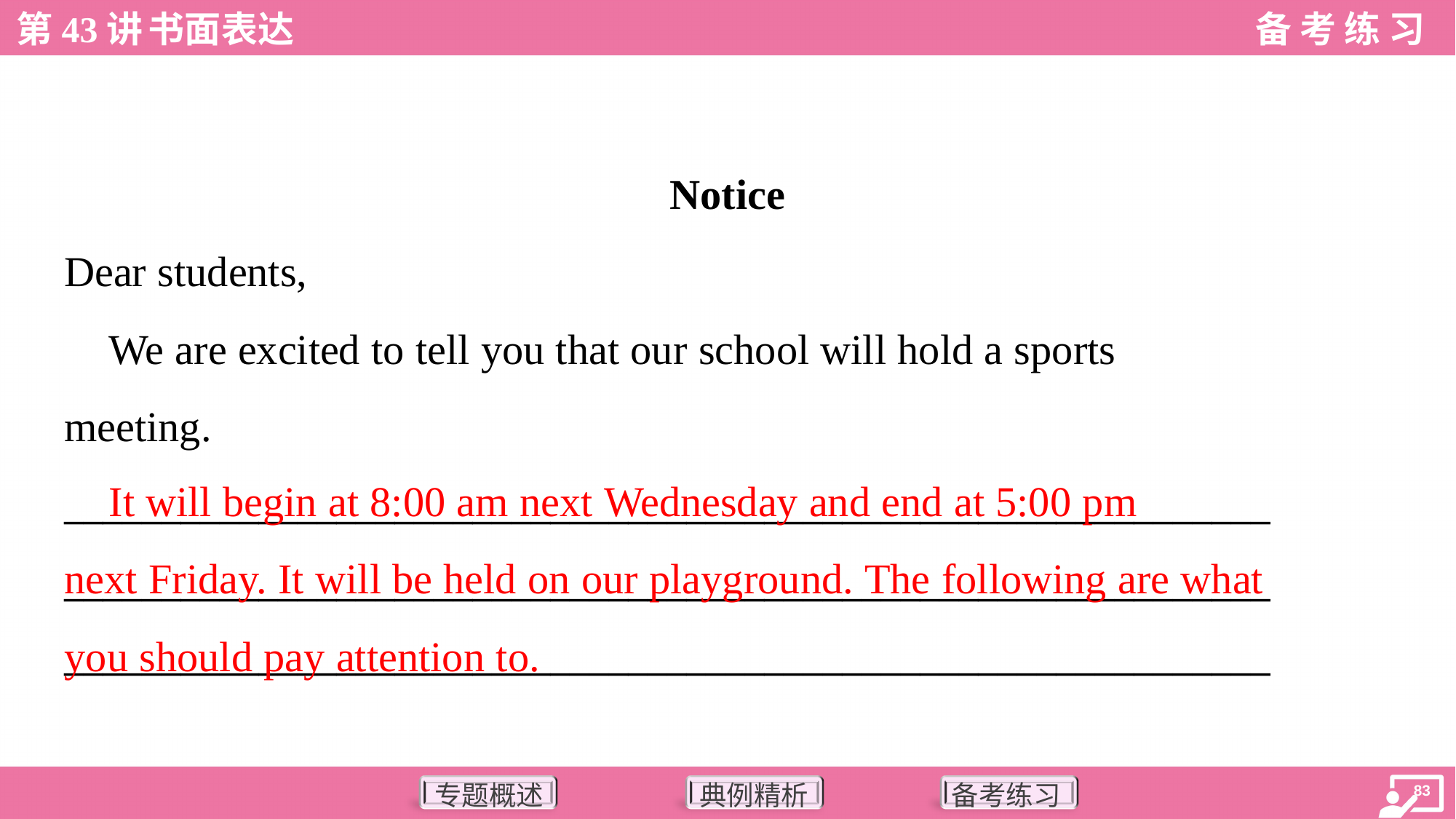

Notice
Dear students,
    We are excited to tell you that our school will hold a sports
meeting.
______________________________________________________________
______________________________________________________________
______________________________________________________________
    It will begin at 8:00 am next Wednesday and end at 5:00 pm
next Friday. It will be held on our playground. The following are what
you should pay attention to.